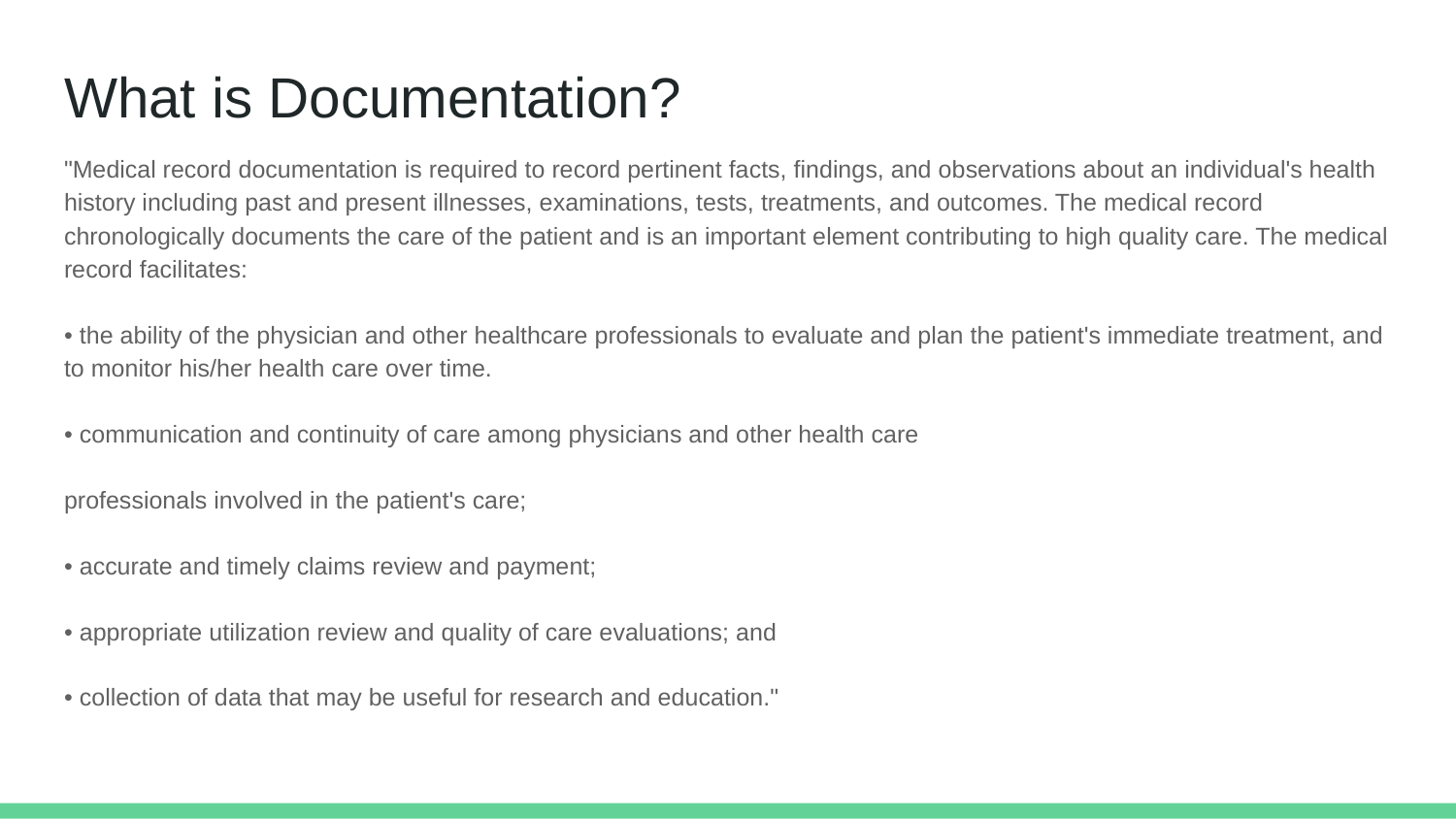

# What is Documentation?
"Medical record documentation is required to record pertinent facts, findings, and observations about an individual's health history including past and present illnesses, examinations, tests, treatments, and outcomes. The medical record chronologically documents the care of the patient and is an important element contributing to high quality care. The medical record facilitates:
• the ability of the physician and other healthcare professionals to evaluate and plan the patient's immediate treatment, and to monitor his/her health care over time.
• communication and continuity of care among physicians and other health care
professionals involved in the patient's care;
• accurate and timely claims review and payment;
• appropriate utilization review and quality of care evaluations; and
• collection of data that may be useful for research and education."